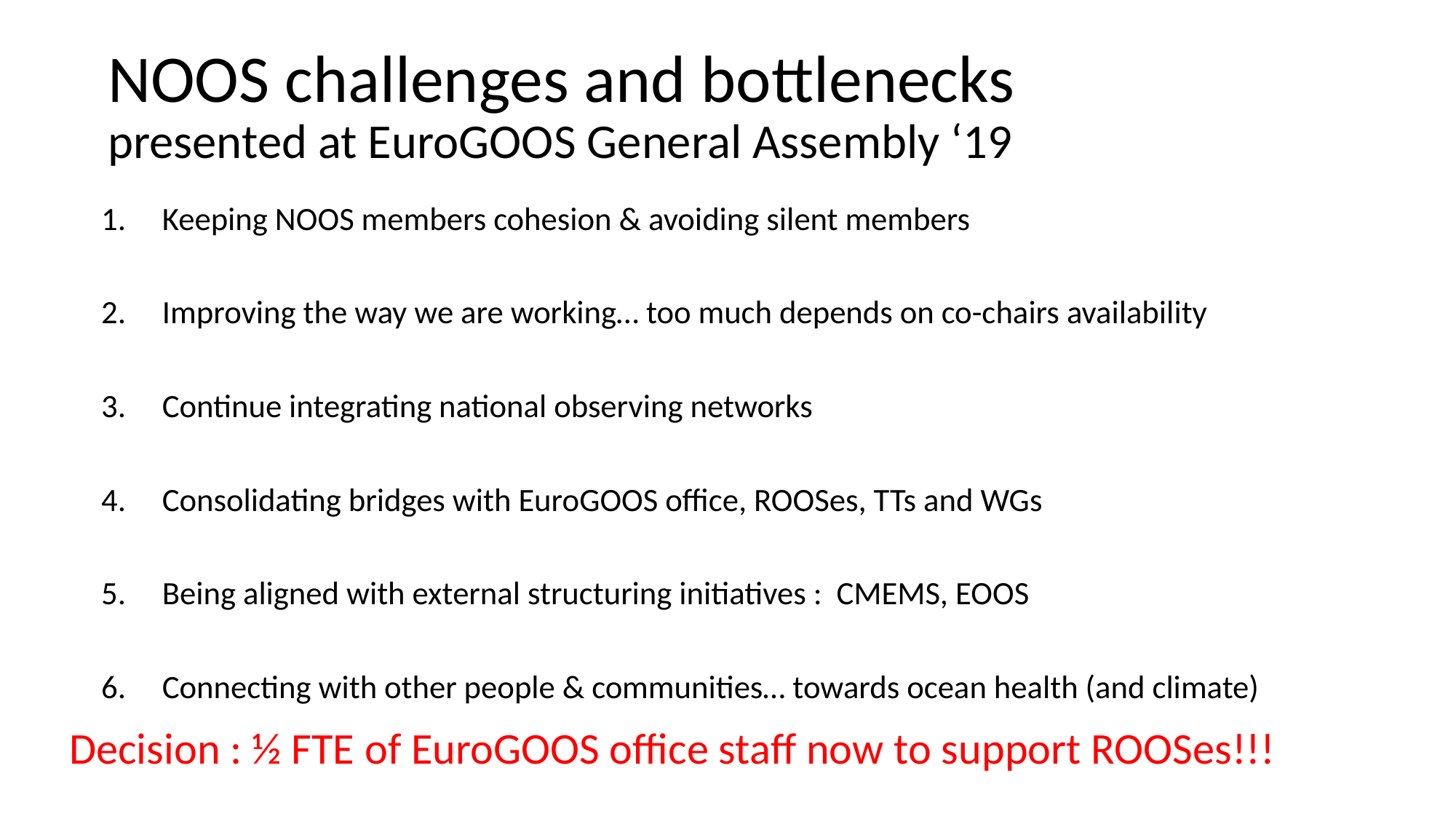

# NOOS challenges and bottlenecks presented at EuroGOOS General Assembly ‘19
Keeping NOOS members cohesion & avoiding silent members

Improving the way we are working… too much depends on co-chairs availability

Continue integrating national observing networks

Consolidating bridges with EuroGOOS office, ROOSes, TTs and WGs

Being aligned with external structuring initiatives :  CMEMS, EOOS

Connecting with other people & communities… towards ocean health (and climate)

Decision : ½ FTE of EuroGOOS office staff now to support ROOSes!!!